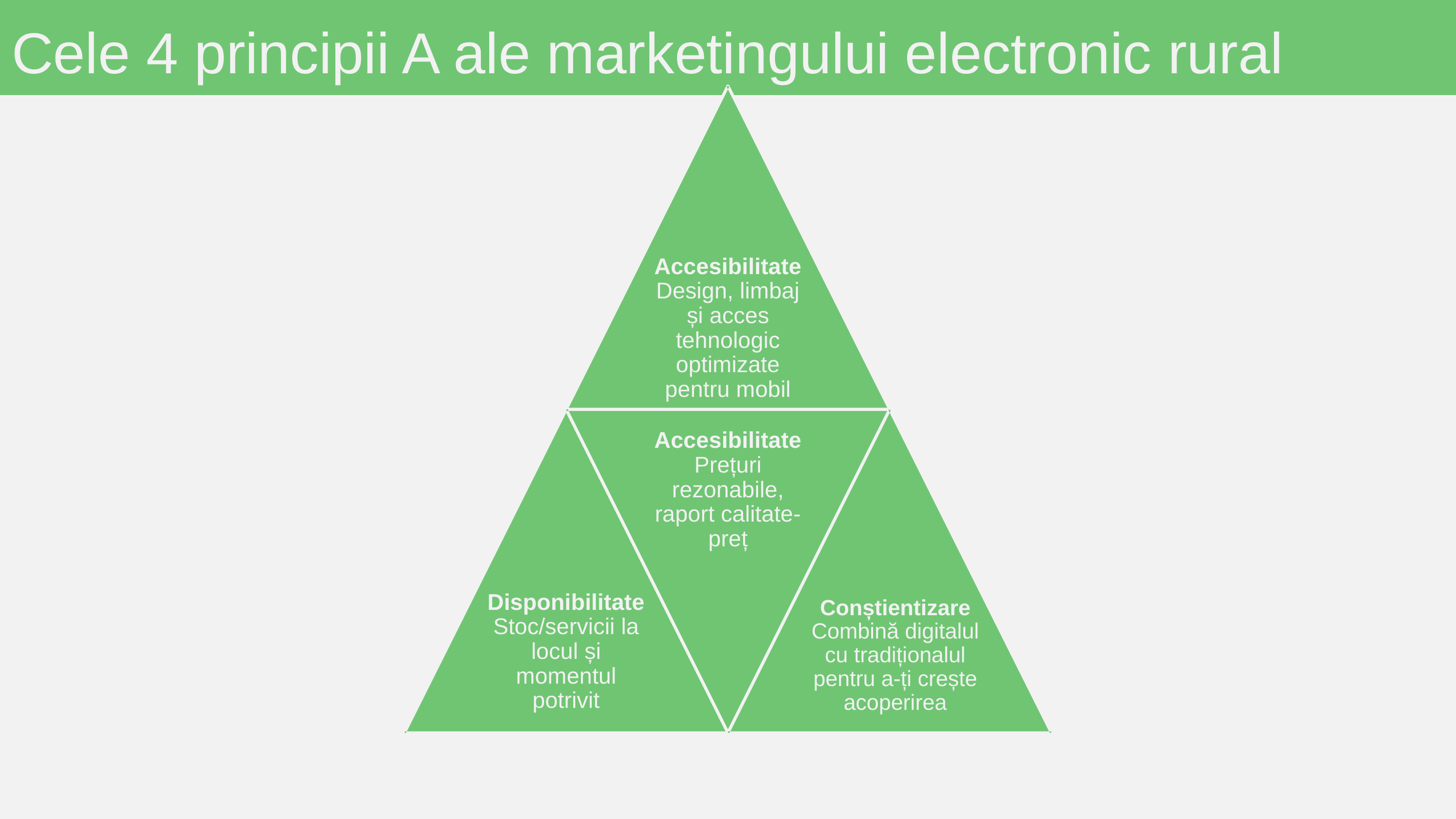

Cele 4 principii A ale marketingului electronic rural

Accesibilitate
Design, limbaj și acces tehnologic optimizate pentru mobil

Accesibilitate
Prețuri rezonabile, raport calitate-preț

Disponibilitate
Stoc/servicii la locul și momentul potrivit

Conștientizare
Combină digitalul cu tradiționalul pentru a-ți crește acoperirea